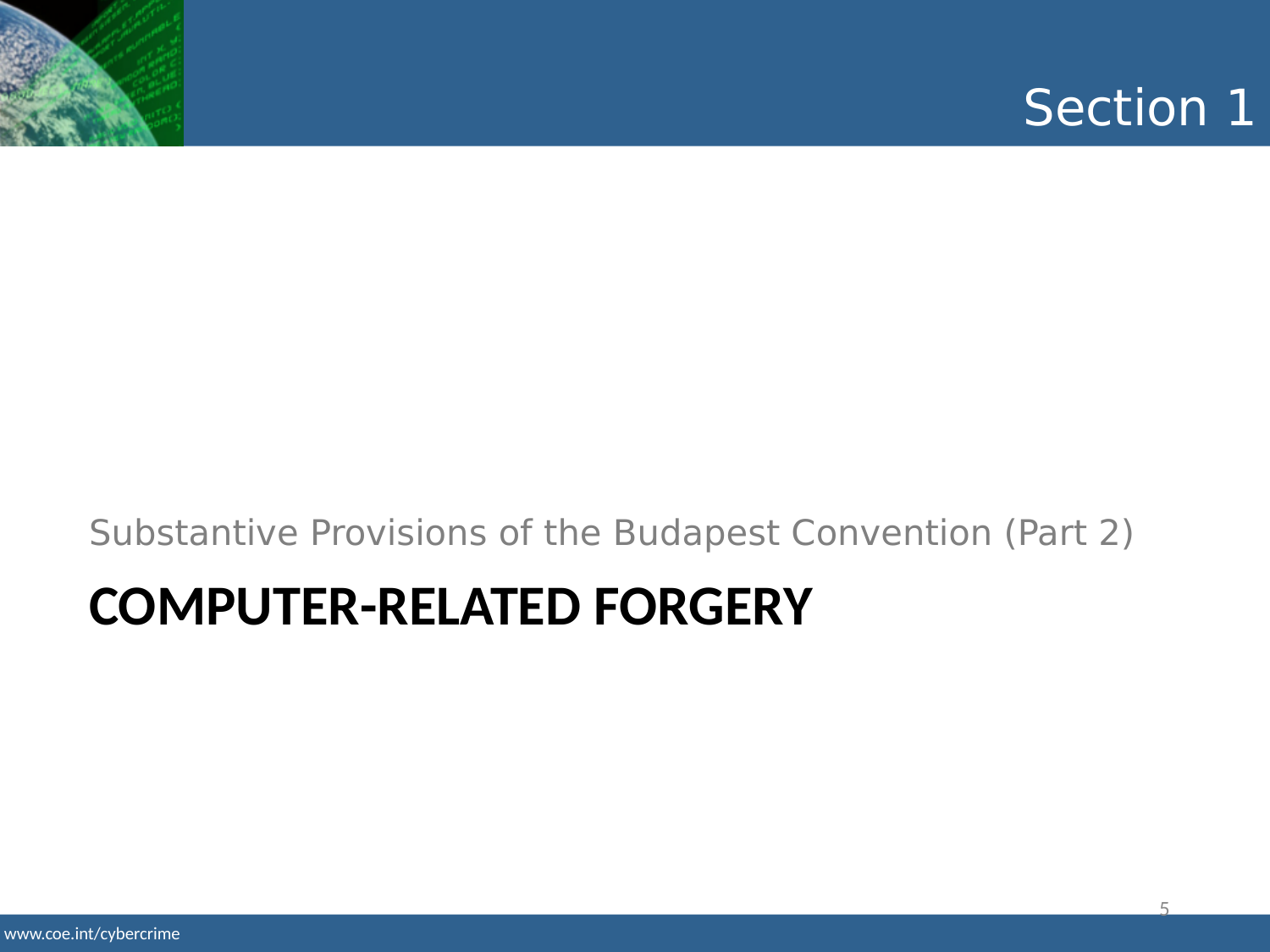

Section 1

Substantive Provisions of the Budapest Convention (Part 2)

# Computer-related forgery
5